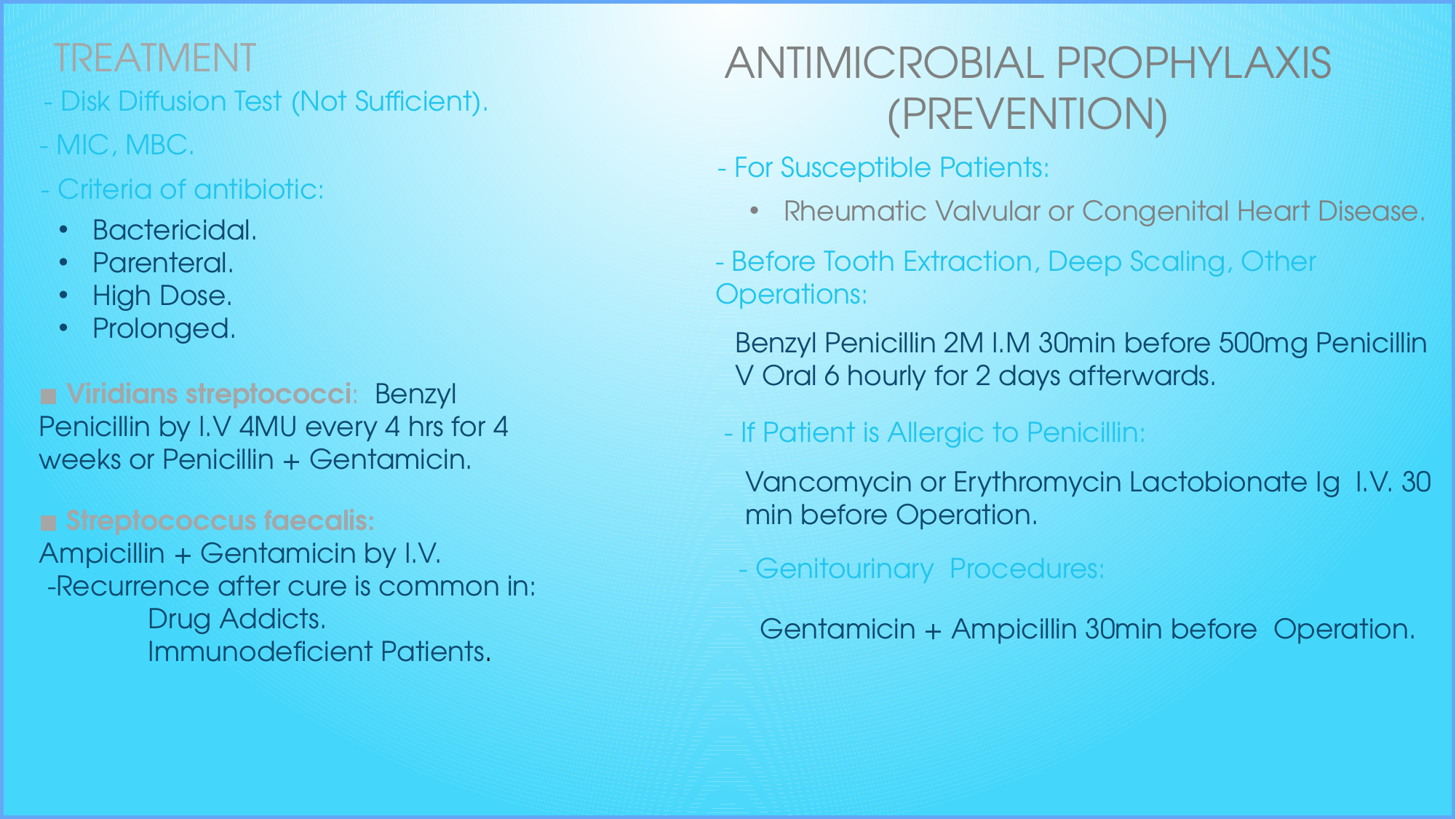

# TREATMENT
ANTIMICROBIAL PROPHYLAXIS (PREVENTION)
- Disk Diffusion Test (Not Sufficient).
- MIC, MBC.
- For Susceptible Patients:
- Criteria of antibiotic:
Rheumatic Valvular or Congenital Heart Disease.
Bactericidal.
Parenteral.
High Dose.
Prolonged.
- Before Tooth Extraction, Deep Scaling, Other Operations:
Benzyl Penicillin 2M I.M 30min before 500mg Penicillin V Oral 6 hourly for 2 days afterwards.
■ Viridians streptococci:  Benzyl Penicillin by I.V 4MU every 4 hrs for 4 weeks or Penicillin + Gentamicin.
- If Patient is Allergic to Penicillin:
Vancomycin or Erythromycin Lactobionate Ig  I.V. 30 min before Operation.
■ Streptococcus faecalis:
Ampicillin + Gentamicin by I.V.
 -Recurrence after cure is common in:
Drug Addicts.
Immunodeficient Patients.
- Genitourinary  Procedures:
Gentamicin + Ampicillin 30min before  Operation.